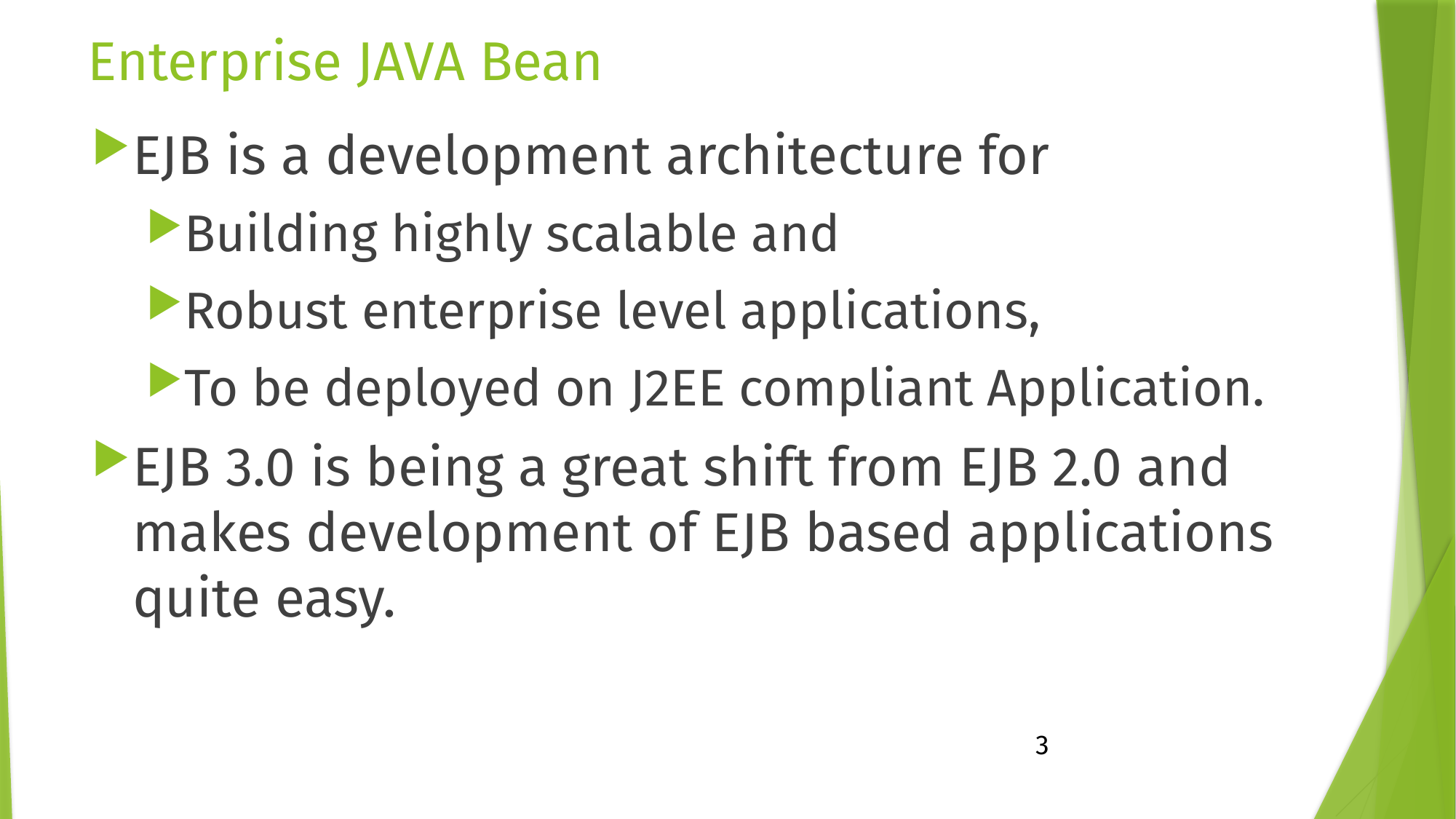

# Enterprise JAVA Bean
EJB is a development architecture for
Building highly scalable and
Robust enterprise level applications,
To be deployed on J2EE compliant Application.
EJB 3.0 is being a great shift from EJB 2.0 and makes development of EJB based applications quite easy.
3